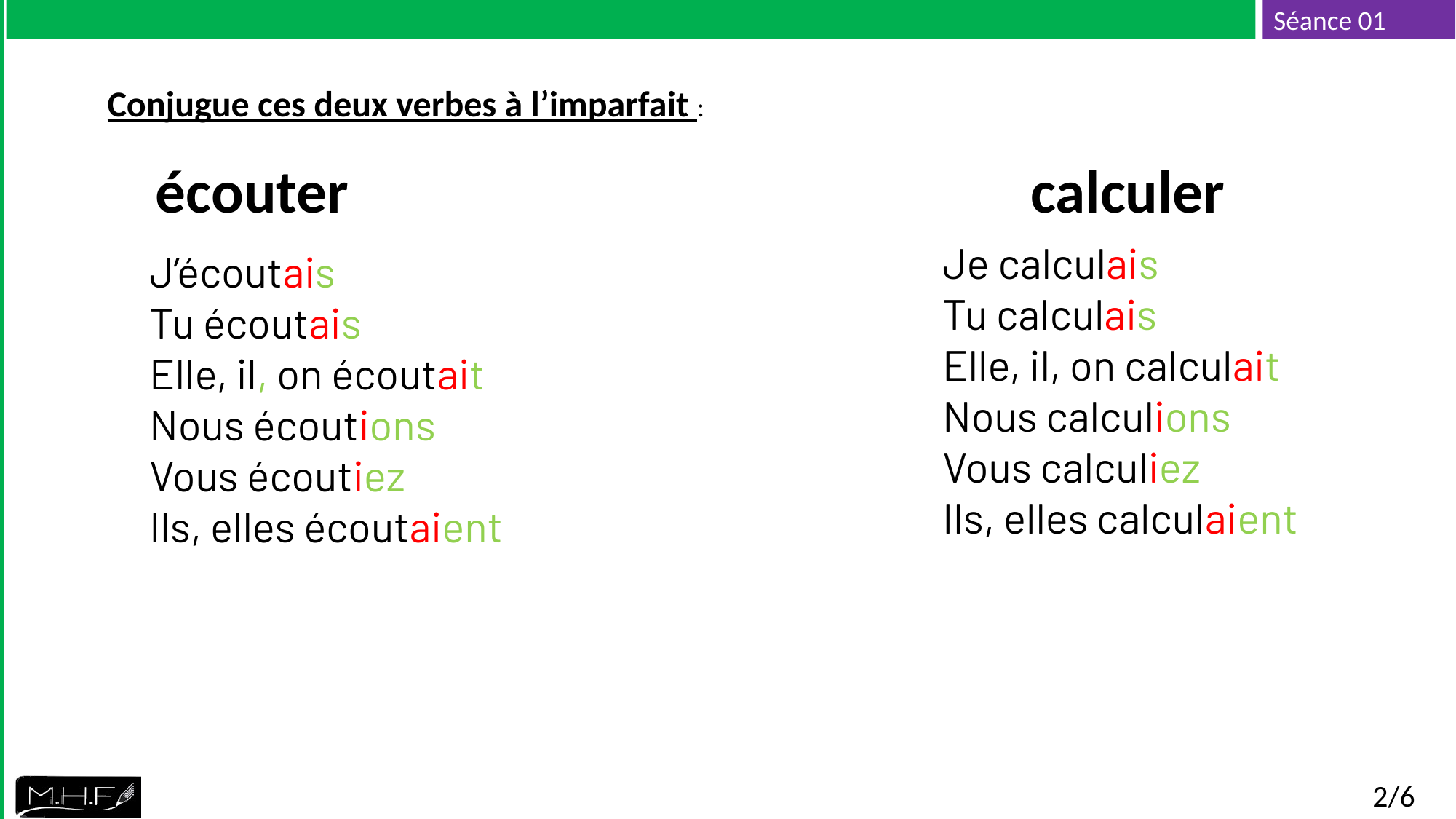

Conjugue ces deux verbes à l’imparfait :
écouter                                                  calculer
Je calculais
Tu calculais
Elle, il, on calculait
Nous calculions
Vous calculiez
Ils, elles calculaient
J’écoutais
Tu écoutais
Elle, il, on écoutait
Nous écoutions
Vous écoutiez
Ils, elles écoutaient
2/6